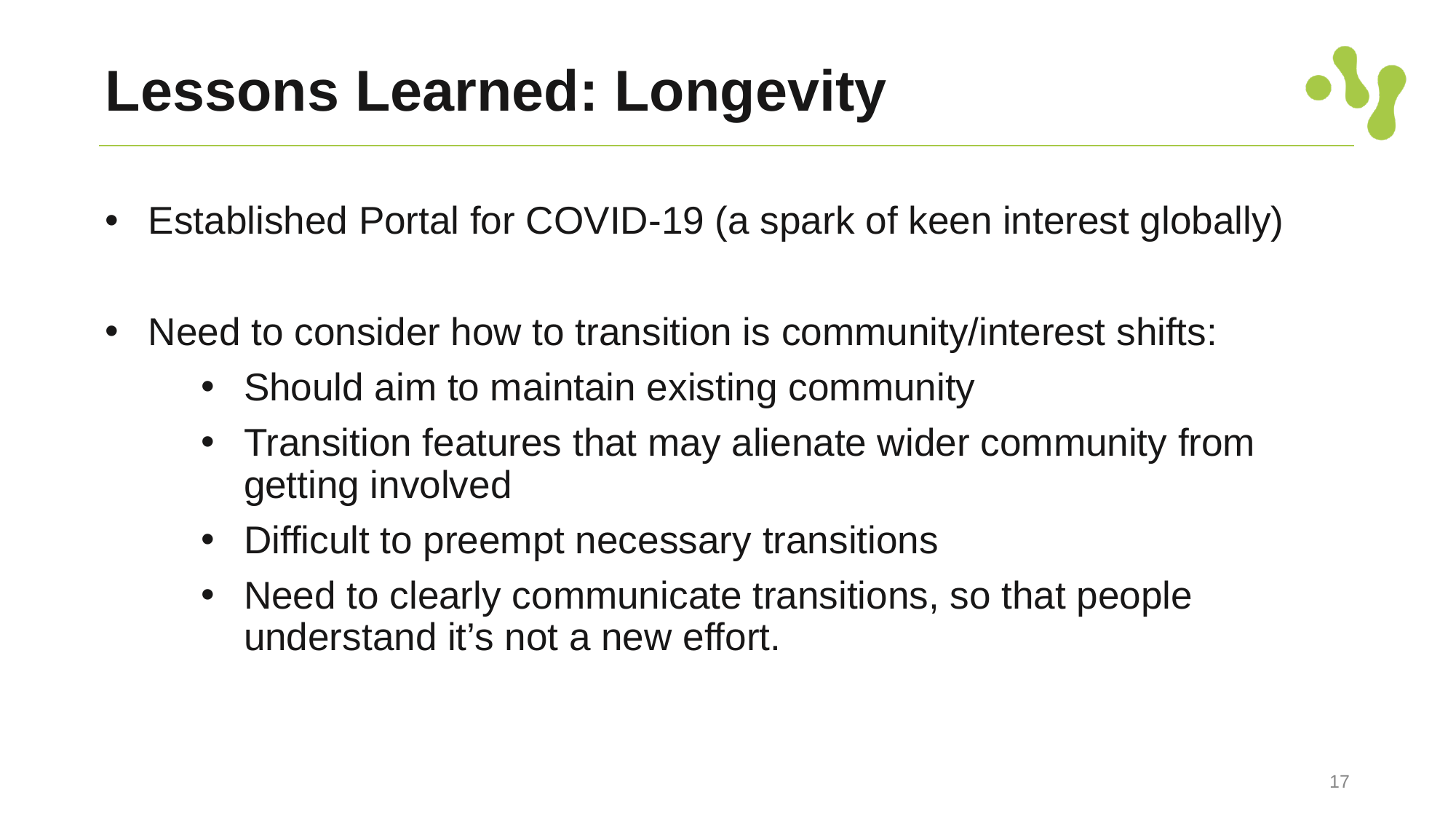

# Lessons Learned: Longevity
Established Portal for COVID-19 (a spark of keen interest globally)

Need to consider how to transition is community/interest shifts:
Should aim to maintain existing community
Transition features that may alienate wider community from getting involved
Difficult to preempt necessary transitions
Need to clearly communicate transitions, so that people understand it’s not a new effort.

17